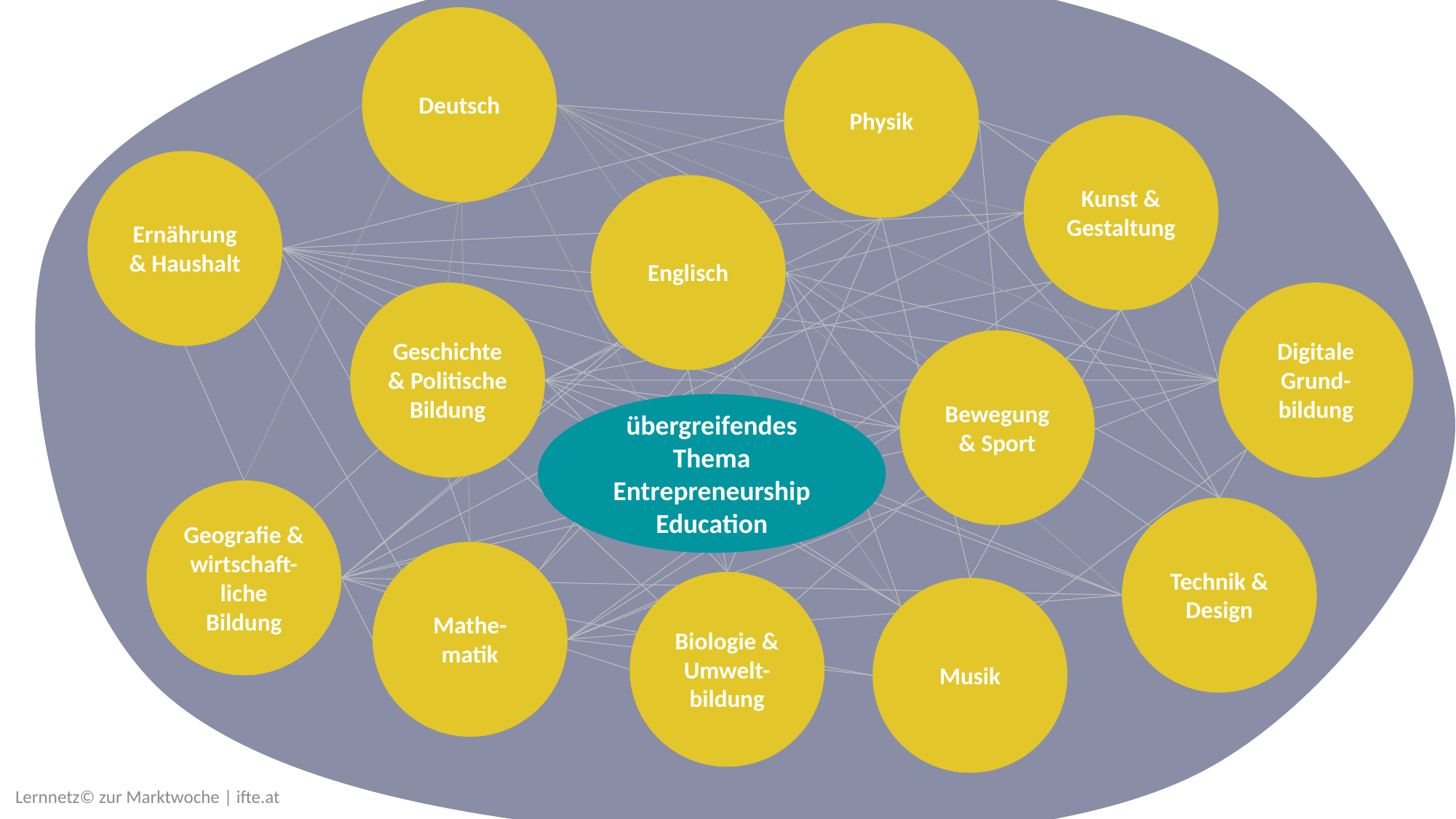

Deutsch
Physik
Kunst & Gestaltung
Ernährung & Haushalt
Englisch
Digitale Grund-bildung
Geschichte & Politische Bildung
Bewegung & Sport
übergreifendes Thema Entrepreneurship Education
Geografie & wirtschaft-liche Bildung
Technik & Design
Mathe-matik
Biologie & Umwelt-bildung
Musik
Lernnetz© zur Marktwoche | ifte.at